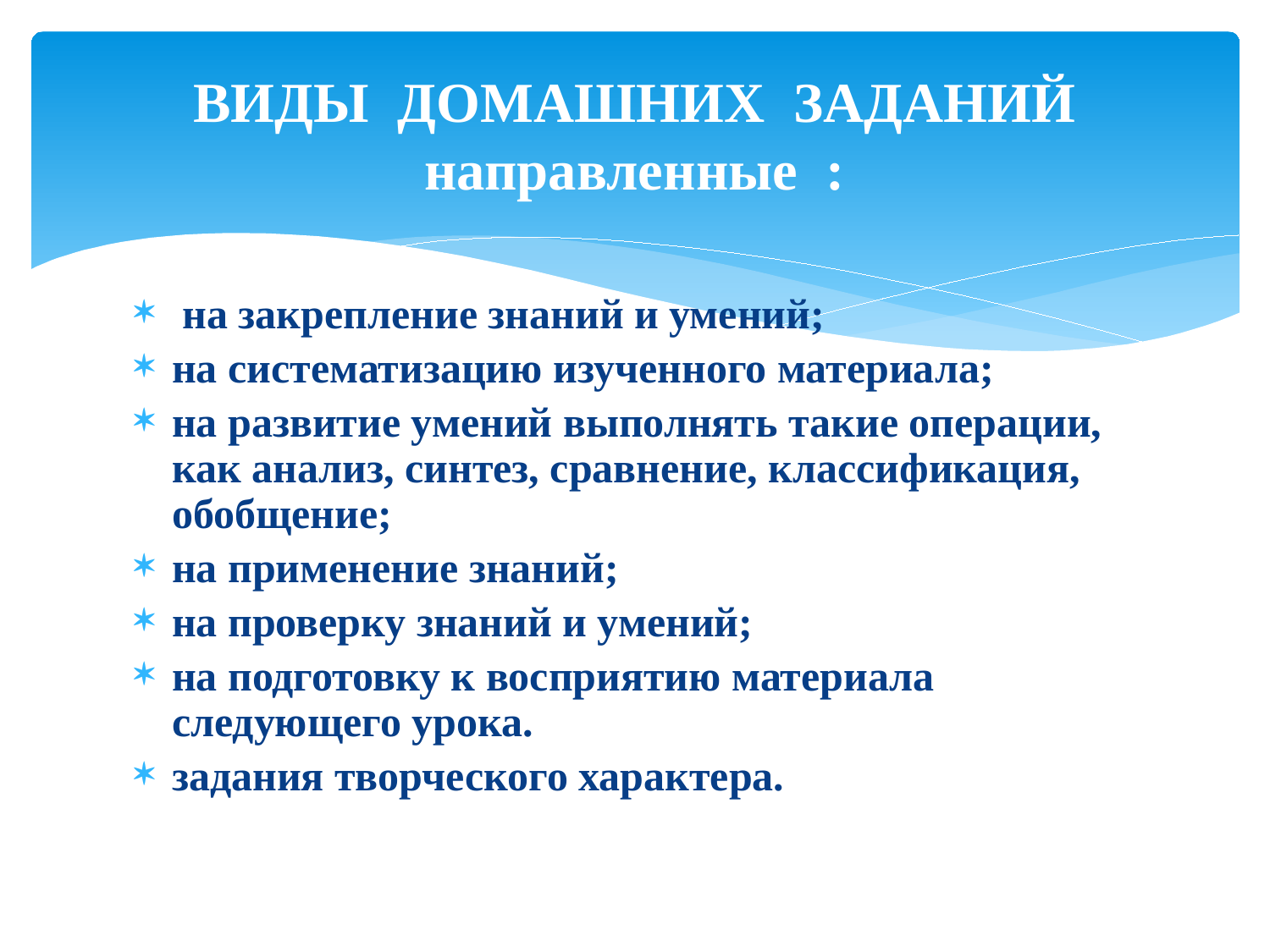

# ВИДЫ  ДОМАШНИХ  ЗАДАНИЙ направленные  :
 на закрепление знаний и умений;
на систематизацию изученного материала;
на развитие умений выполнять такие операции, как анализ, синтез, сравнение, классификация, обобщение;
на применение знаний;
на проверку знаний и умений;
на подготовку к восприятию материала следующего урока.
задания творческого характера.